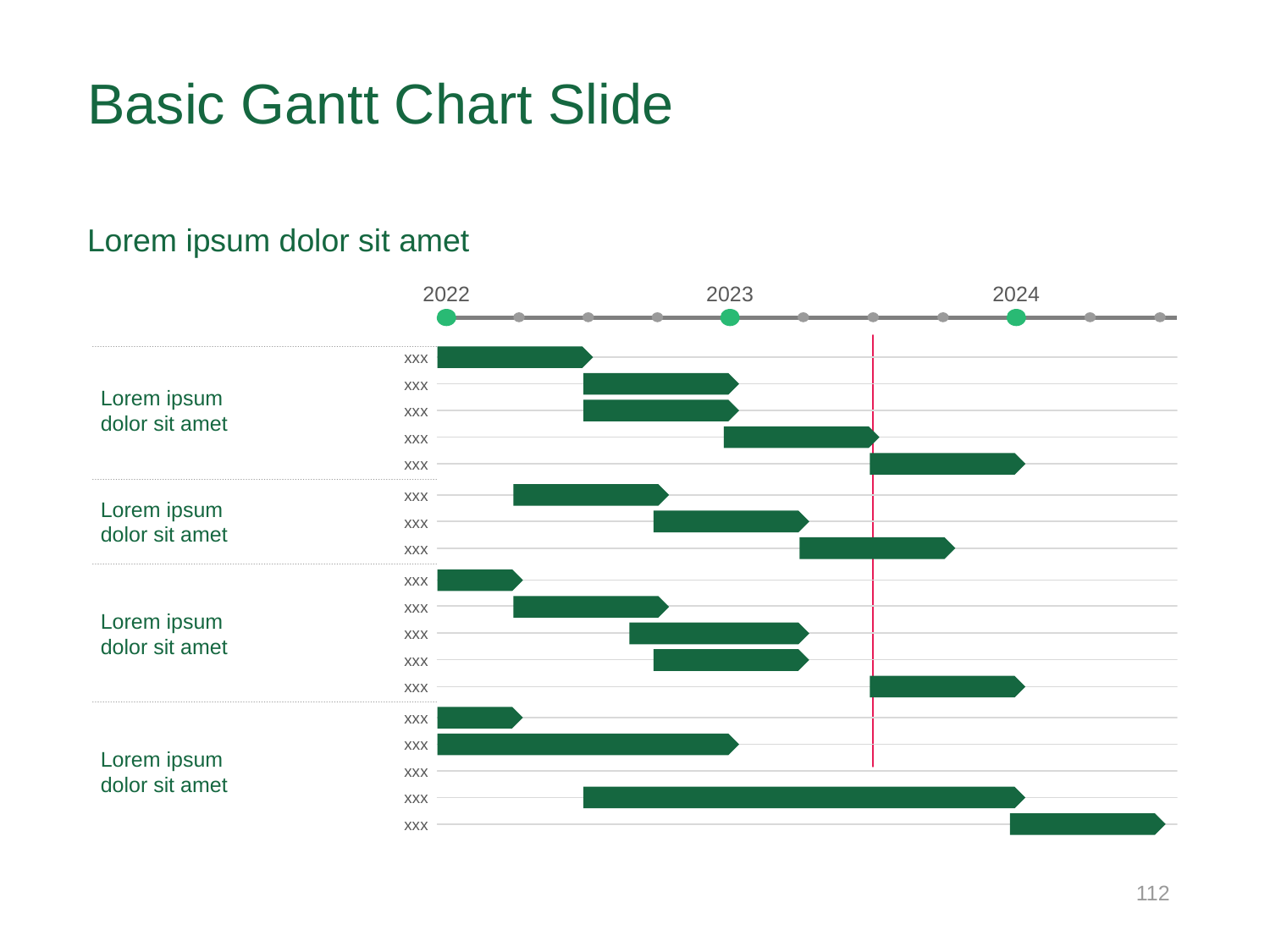

# Basic Gantt Chart Slide
Lorem ipsum dolor sit amet
2022
2023
2024

xxx
xxx
xxx
xxx
xxx
xxx
xxx
xxx
xxx
xxx
xxx
xxx
xxx
xxx
xxx
xxx
xxx
xxx
Lorem ipsum dolor sit amet

Lorem ipsum dolor sit amet

Lorem ipsum dolor sit amet

Lorem ipsum dolor sit amet

112